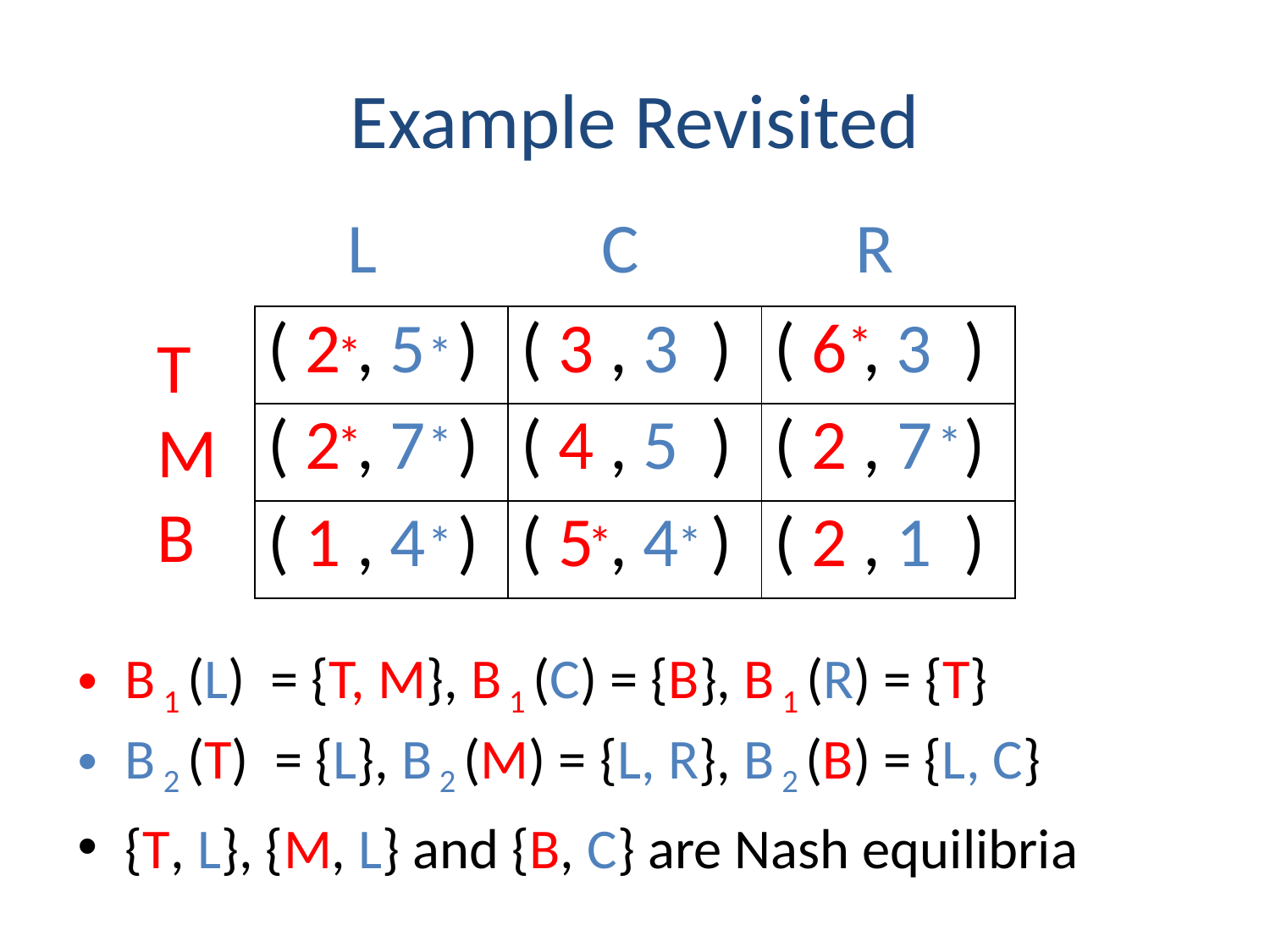

# Example Revisited
L		C		R
| ( 2 , 5 ) | ( 3 , 3 ) | ( 6 , 3 ) |
| --- | --- | --- |
| ( 2 , 7 ) | ( 4 , 5 ) | ( 2 , 7 ) |
| ( 1 , 4 ) | ( 5 , 4 ) | ( 2 , 1 ) |
*
TMB
*
*
*
*
*
*
*
*
B 1 (L)  = {T, M}, B 1 (C) = {B}, B 1 (R) = {T}

B 2 (T)  = {L}, B 2 (M) = {L, R}, B 2 (B) = {L, C}

{T, L}, {M, L} and {B, C} are Nash equilibria